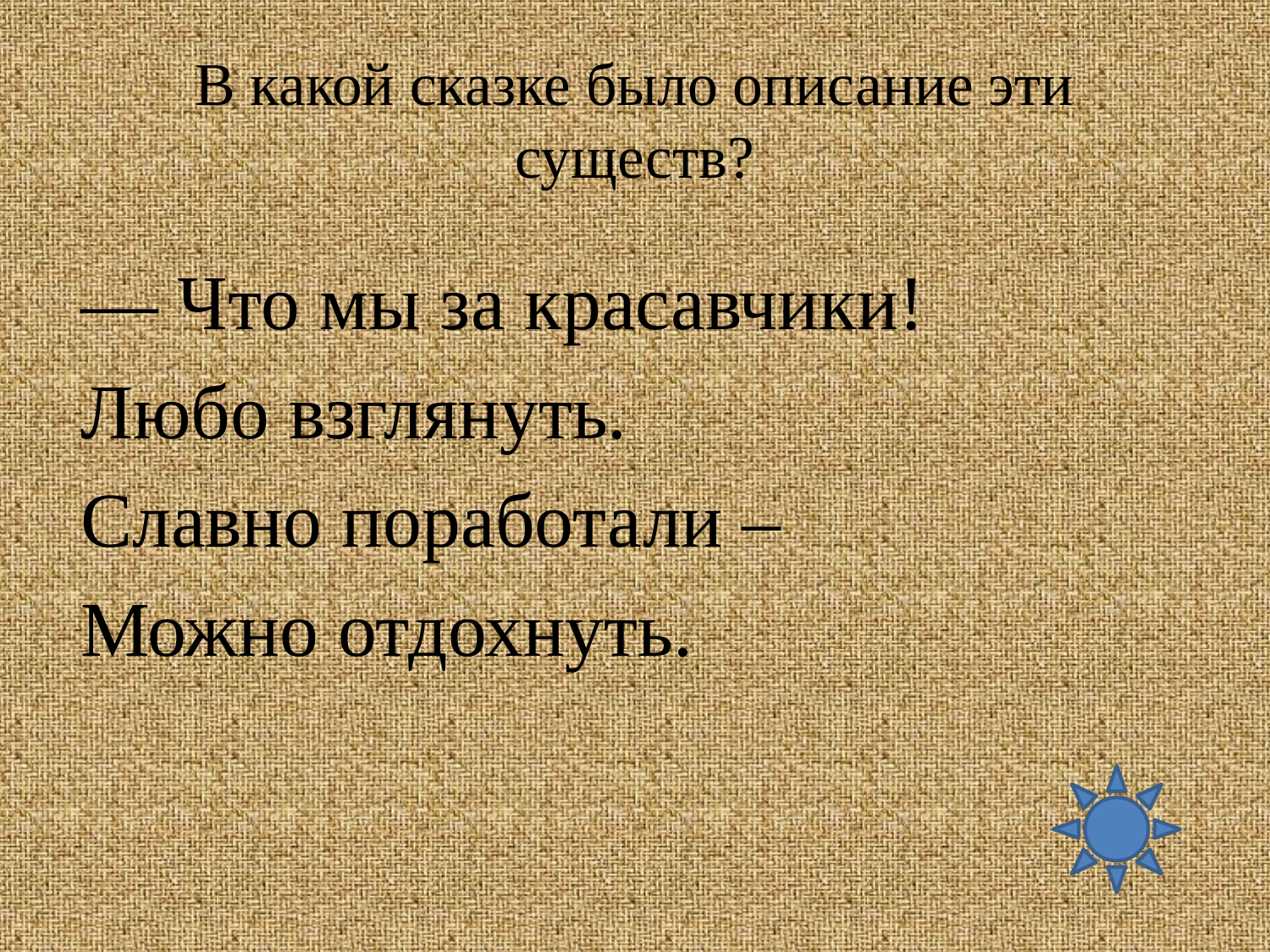

# В какой сказке было описание эти существ?
— Что мы за красавчики!
Любо взглянуть.
Славно поработали –
Можно отдохнуть.